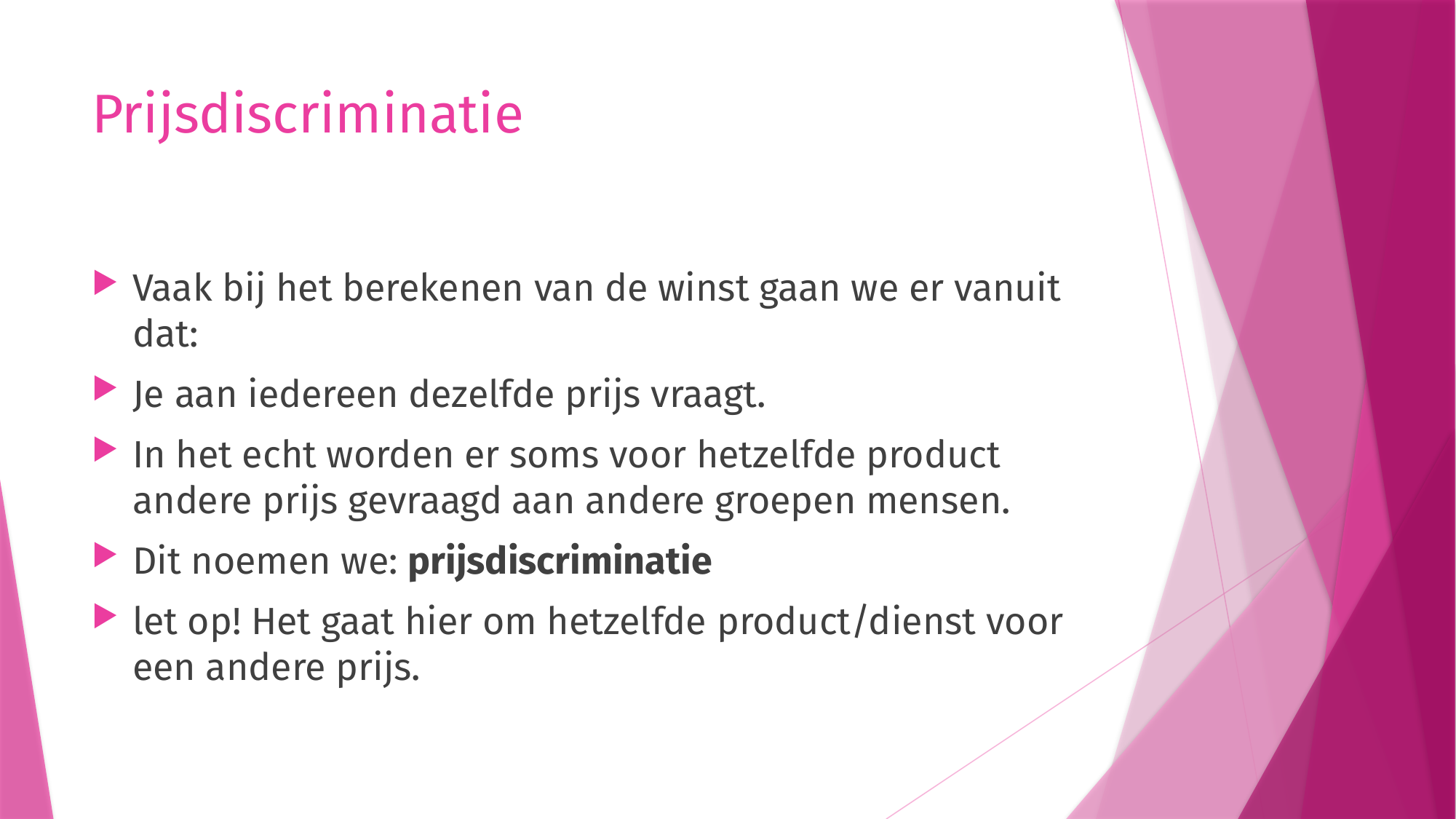

# Prijsdiscriminatie
Vaak bij het berekenen van de winst gaan we er vanuit dat:
Je aan iedereen dezelfde prijs vraagt.
In het echt worden er soms voor hetzelfde product andere prijs gevraagd aan andere groepen mensen.
Dit noemen we: prijsdiscriminatie
let op! Het gaat hier om hetzelfde product/dienst voor een andere prijs.